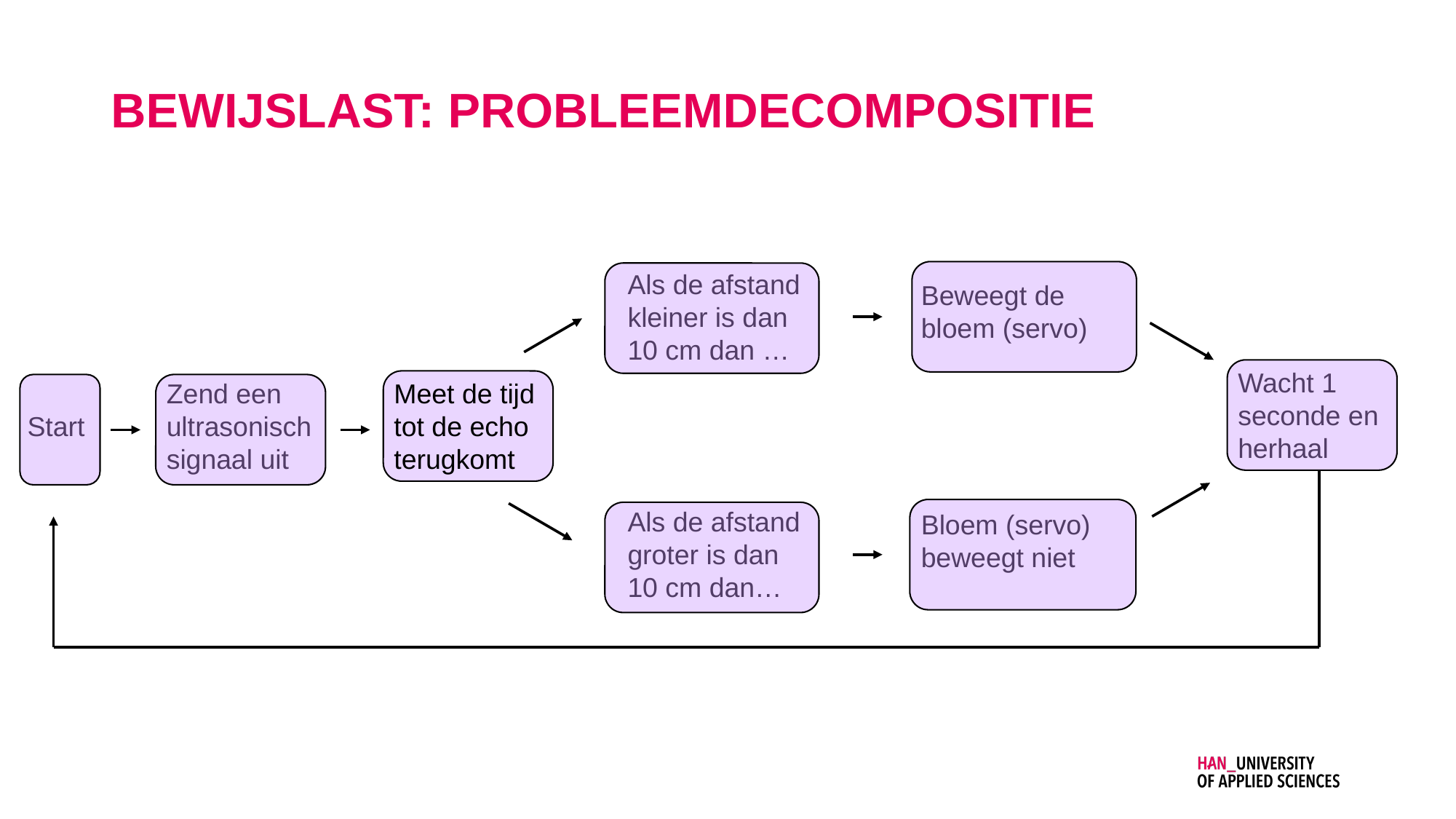

# Bewijslast: Probleemdecompositie

Als de afstand kleiner is dan 10 cm dan …

Beweegt de bloem (servo)
Wacht 1 seconde en herhaal

Zend een ultrasonisch signaal uit

Meet de tijd tot de echo terugkomt

Start
Als de afstand groter is dan 10 cm dan…

Bloem (servo) beweegt niet